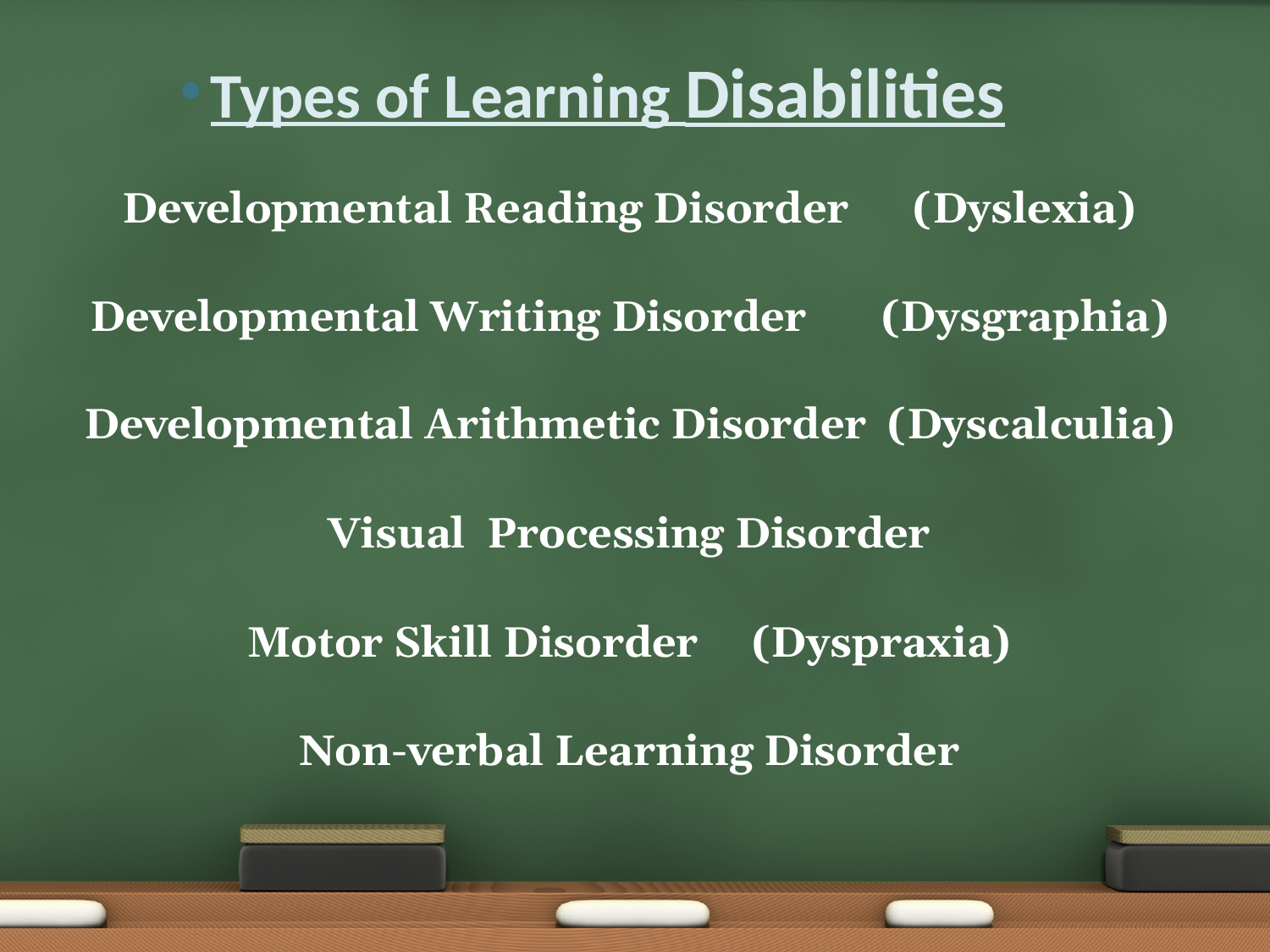

# Types of Learning Disabilities

Developmental Reading Disorder      (Dyslexia)

Developmental Writing Disorder       (Dysgraphia)

Developmental Arithmetic Disorder  (Dyscalculia)

Visual  Processing Disorder

Motor Skill Disorder     (Dyspraxia)

Non-verbal Learning Disorder